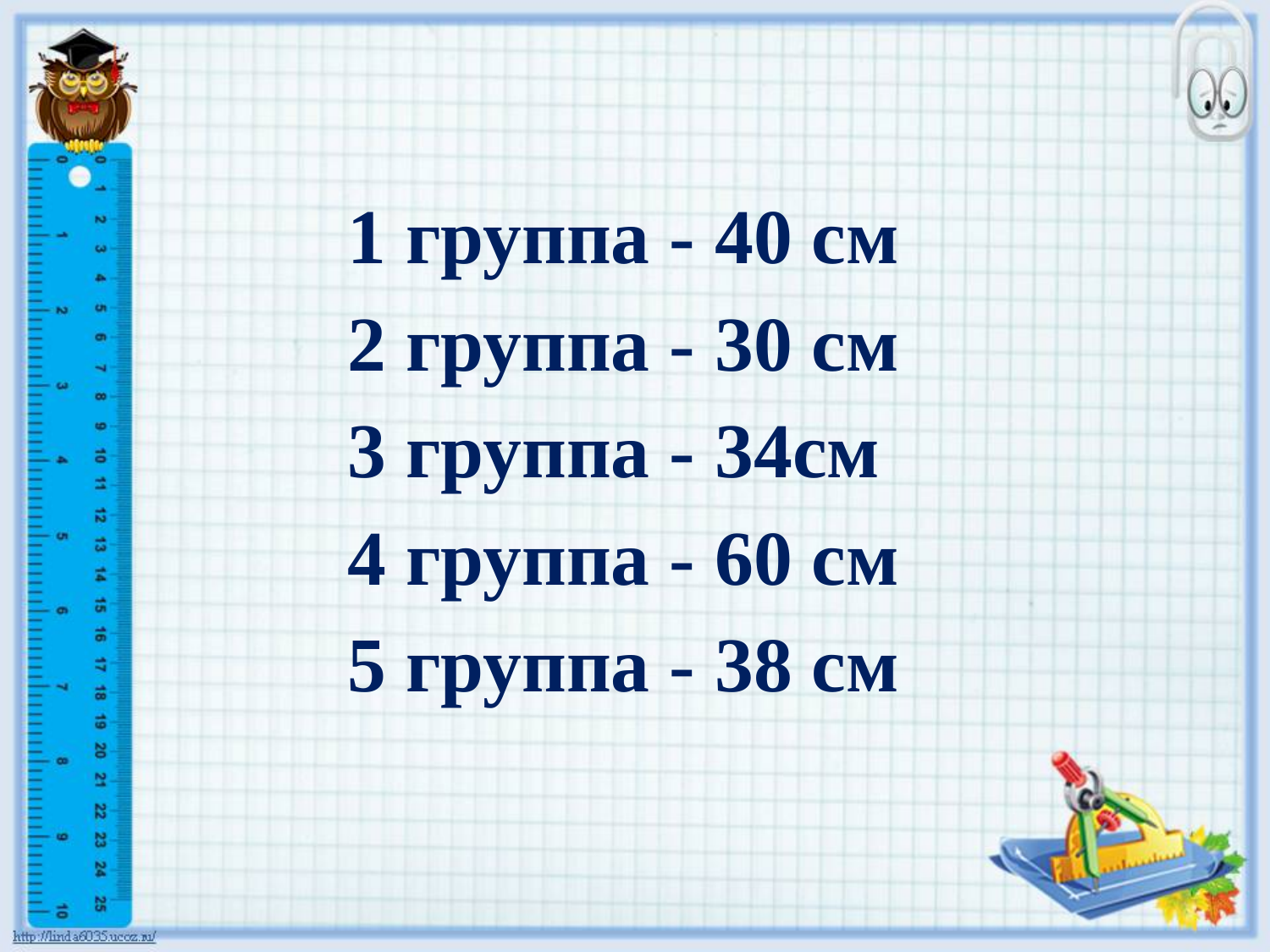

1 группа - 40 см
2 группа - 30 см
3 группа - 34см
4 группа - 60 см
5 группа - 38 см